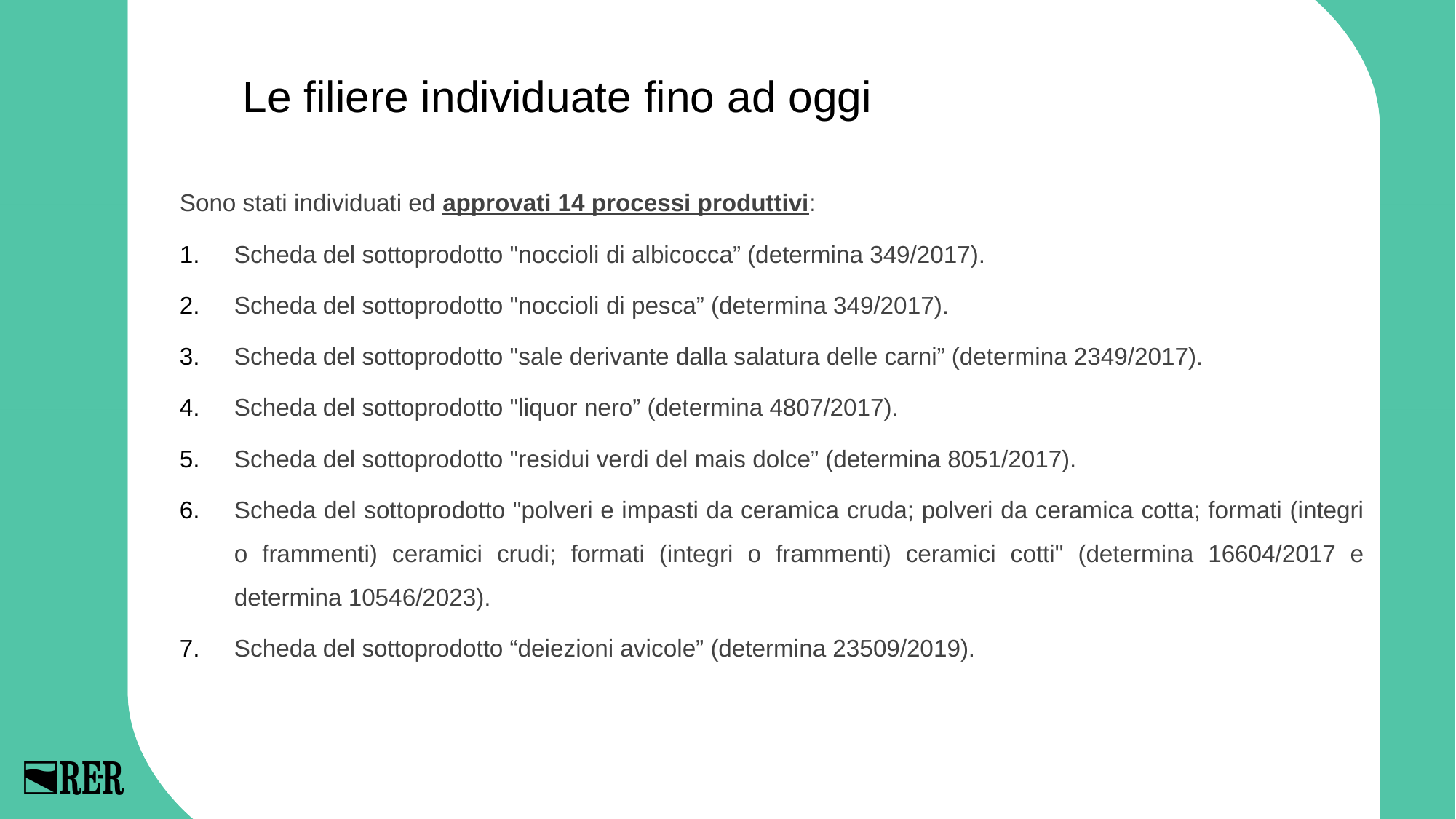

Le filiere individuate fino ad oggi
Sono stati individuati ed approvati 14 processi produttivi:
Scheda del sottoprodotto "noccioli di albicocca” (determina 349/2017).
Scheda del sottoprodotto "noccioli di pesca” (determina 349/2017).
Scheda del sottoprodotto "sale derivante dalla salatura delle carni” (determina 2349/2017).
Scheda del sottoprodotto "liquor nero” (determina 4807/2017).
Scheda del sottoprodotto "residui verdi del mais dolce” (determina 8051/2017).
Scheda del sottoprodotto "polveri e impasti da ceramica cruda; polveri da ceramica cotta; formati (integri o frammenti) ceramici crudi; formati (integri o frammenti) ceramici cotti" (determina 16604/2017 e determina 10546/2023).
Scheda del sottoprodotto “deiezioni avicole” (determina 23509/2019).